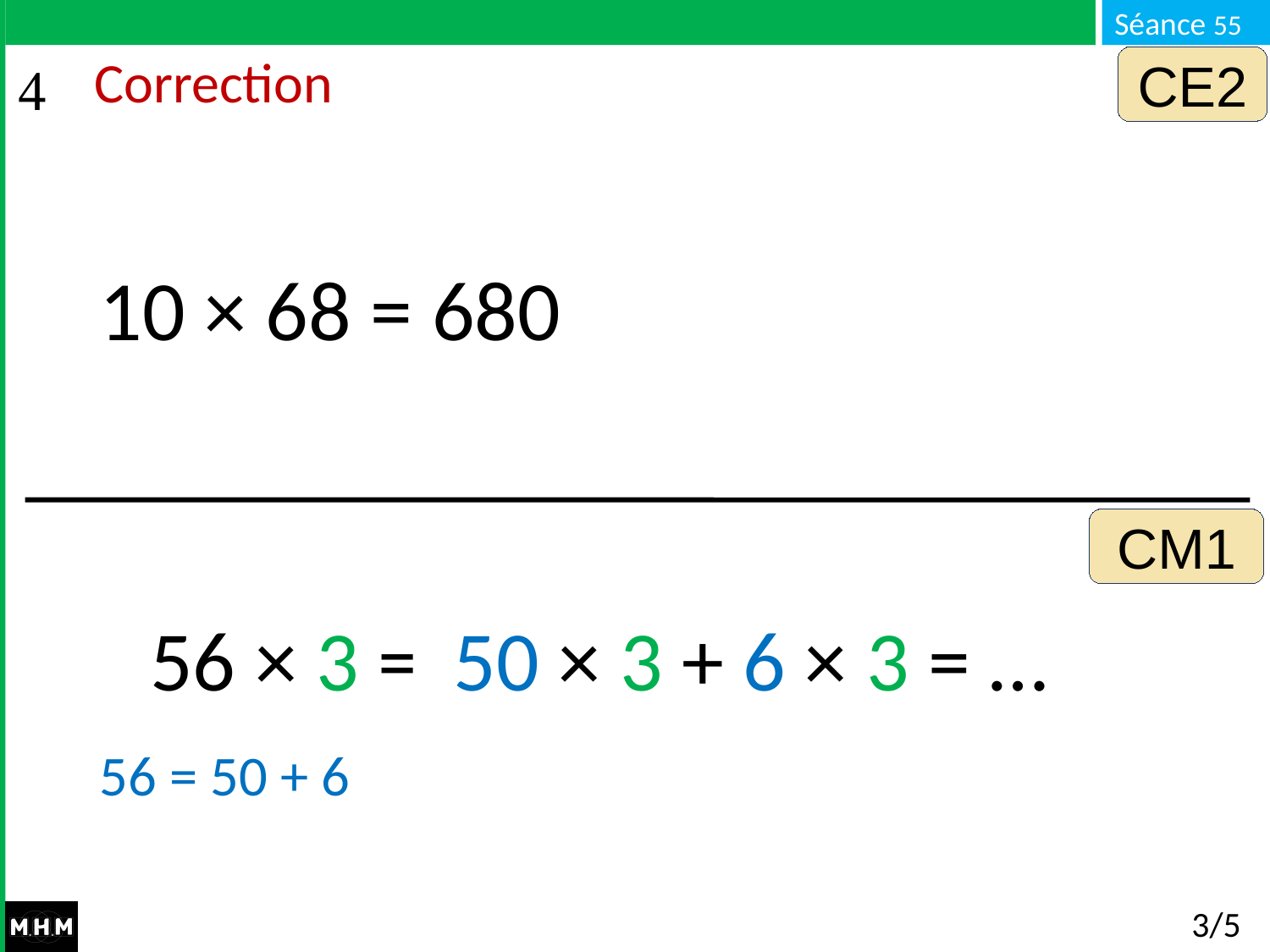

CE2
# Correction
10 × 68 = 680

CM1
56 × 3 = …
50 × 3 + 6 × 3 = …
56 = 50 + 6
3/5